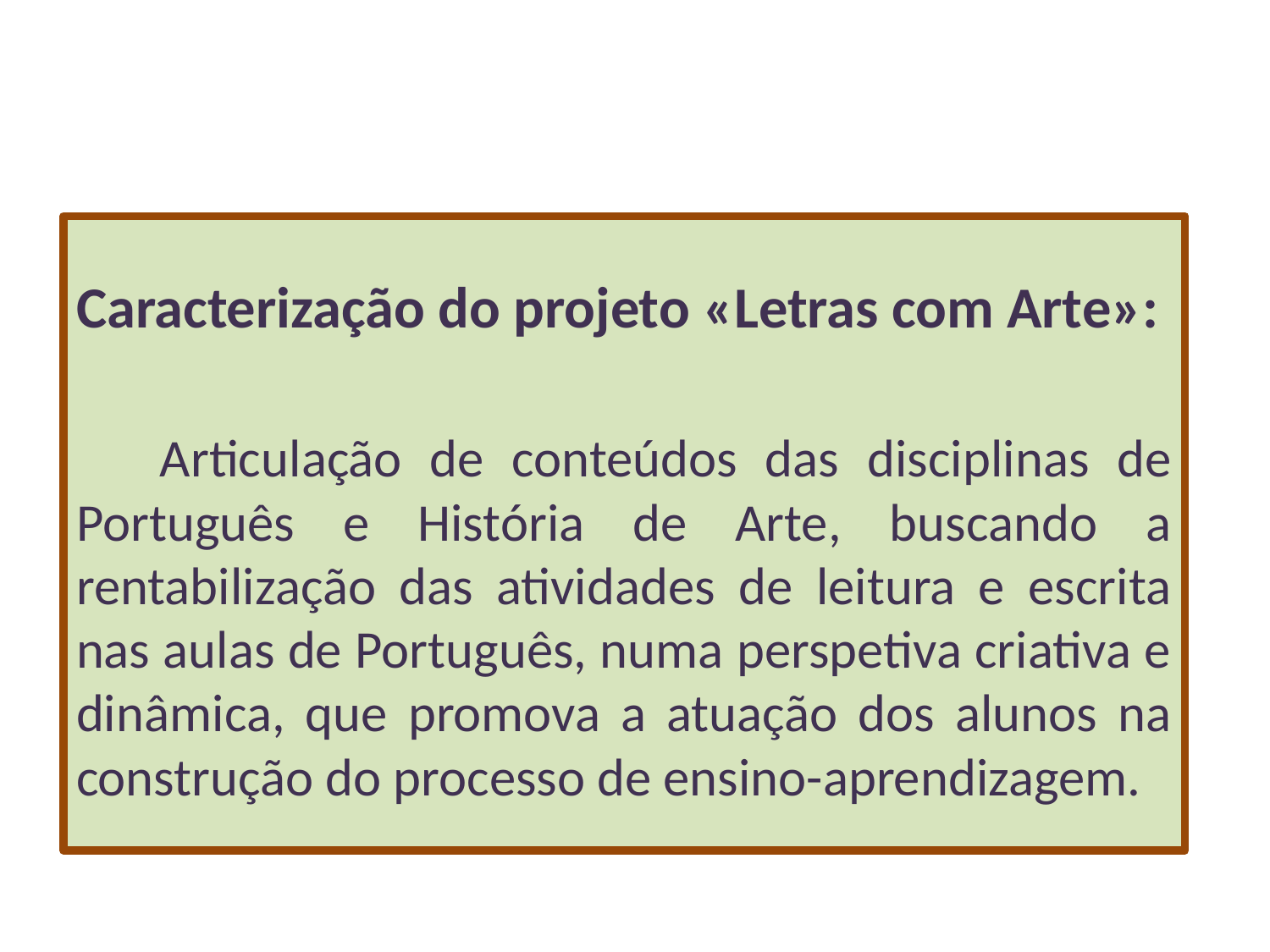

#

Caracterização do projeto «Letras com Arte»:

   Articulação de conteúdos das disciplinas de Português e História de Arte, buscando a rentabilização das atividades de leitura e escrita nas aulas de Português, numa perspetiva criativa e dinâmica, que promova a atuação dos alunos na construção do processo de ensino-aprendizagem.